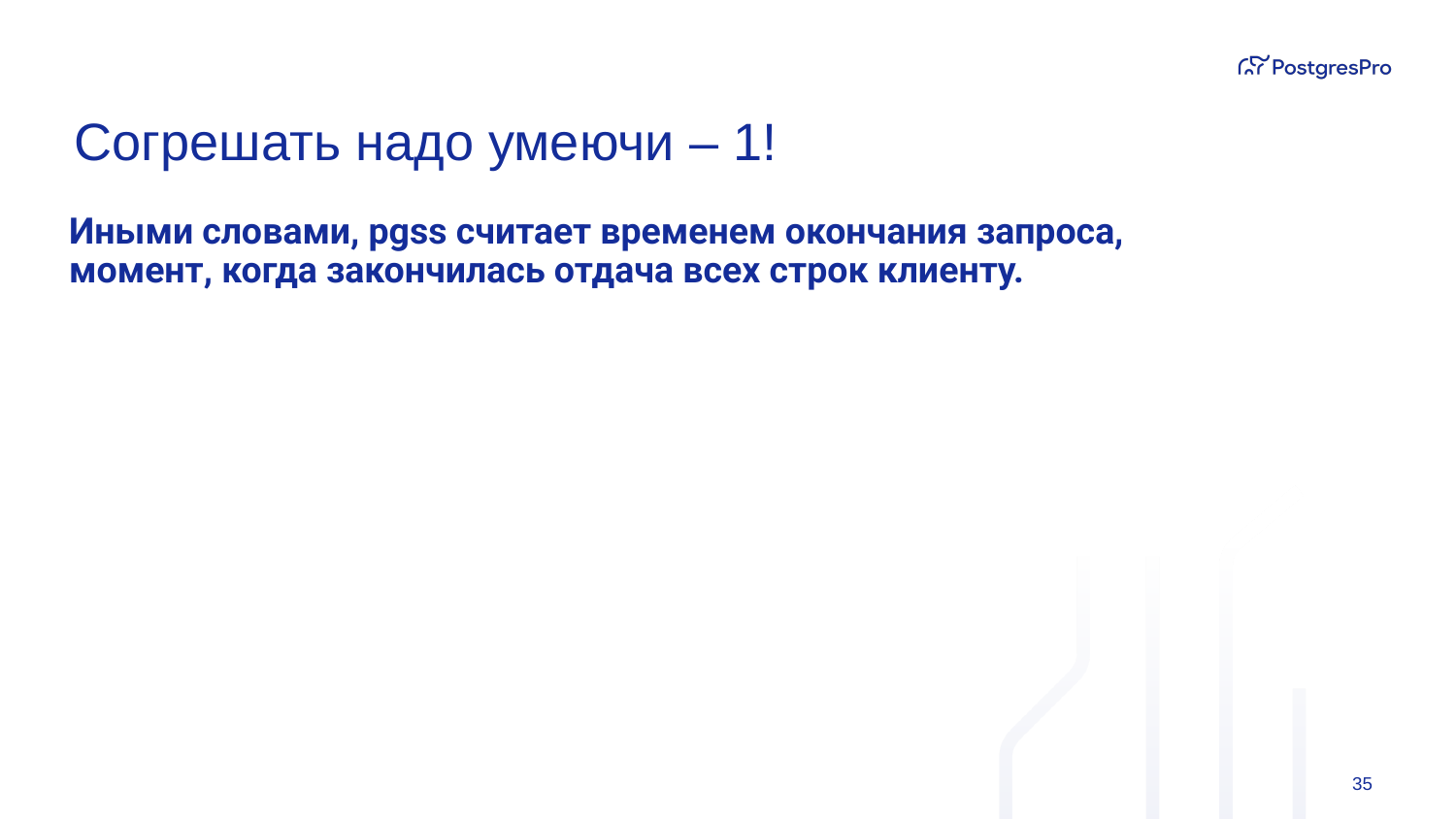

# Согрешать надо умеючи – 1!
Иными словами, pgss считает временем окончания запроса, момент, когда закончилась отдача всех строк клиенту.
35